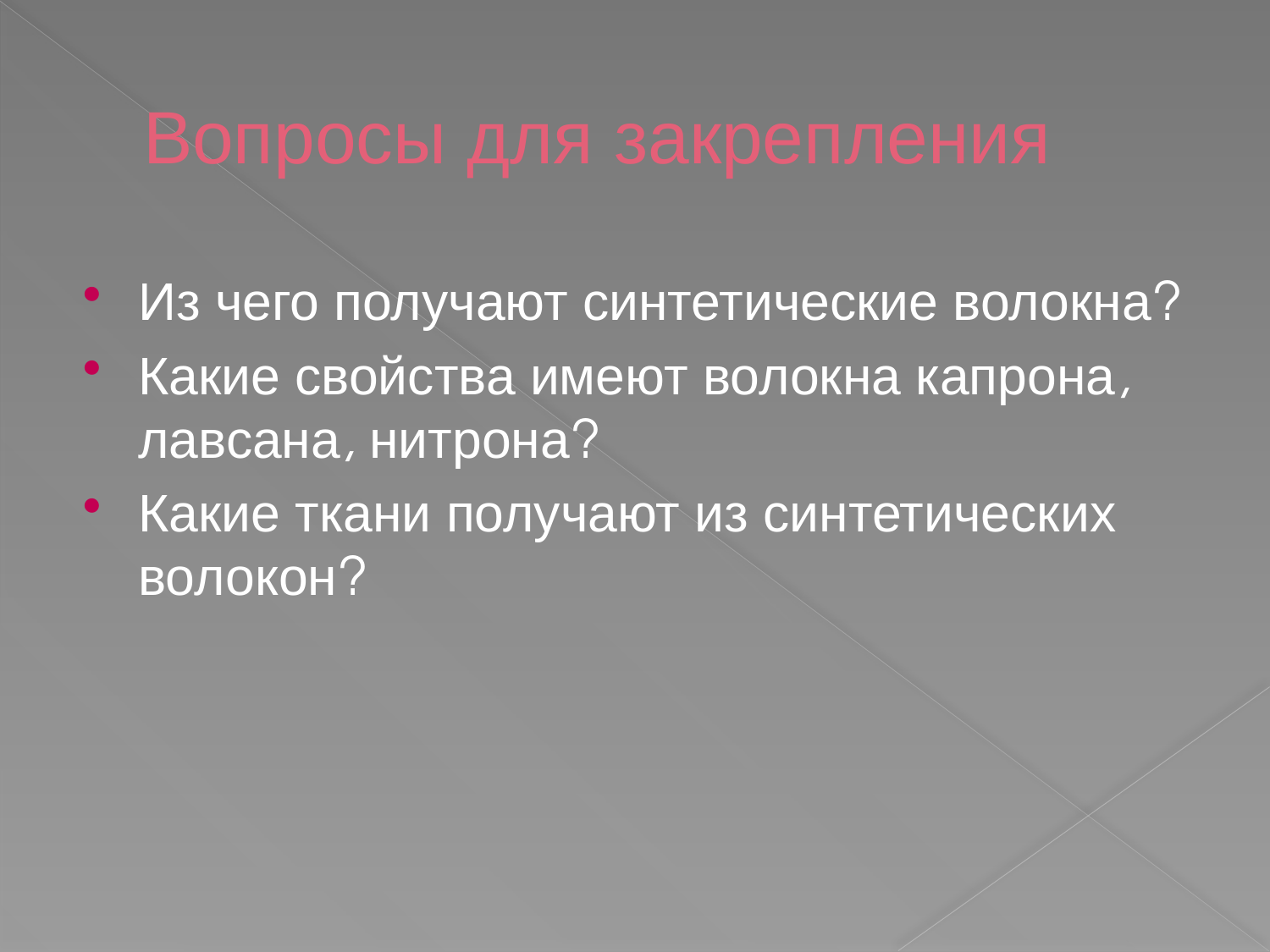

# Вопросы для закрепления
Из чего получают синтетические волокна?
Какие свойства имеют волокна капрона, лавсана, нитрона?
Какие ткани получают из синтетических волокон?